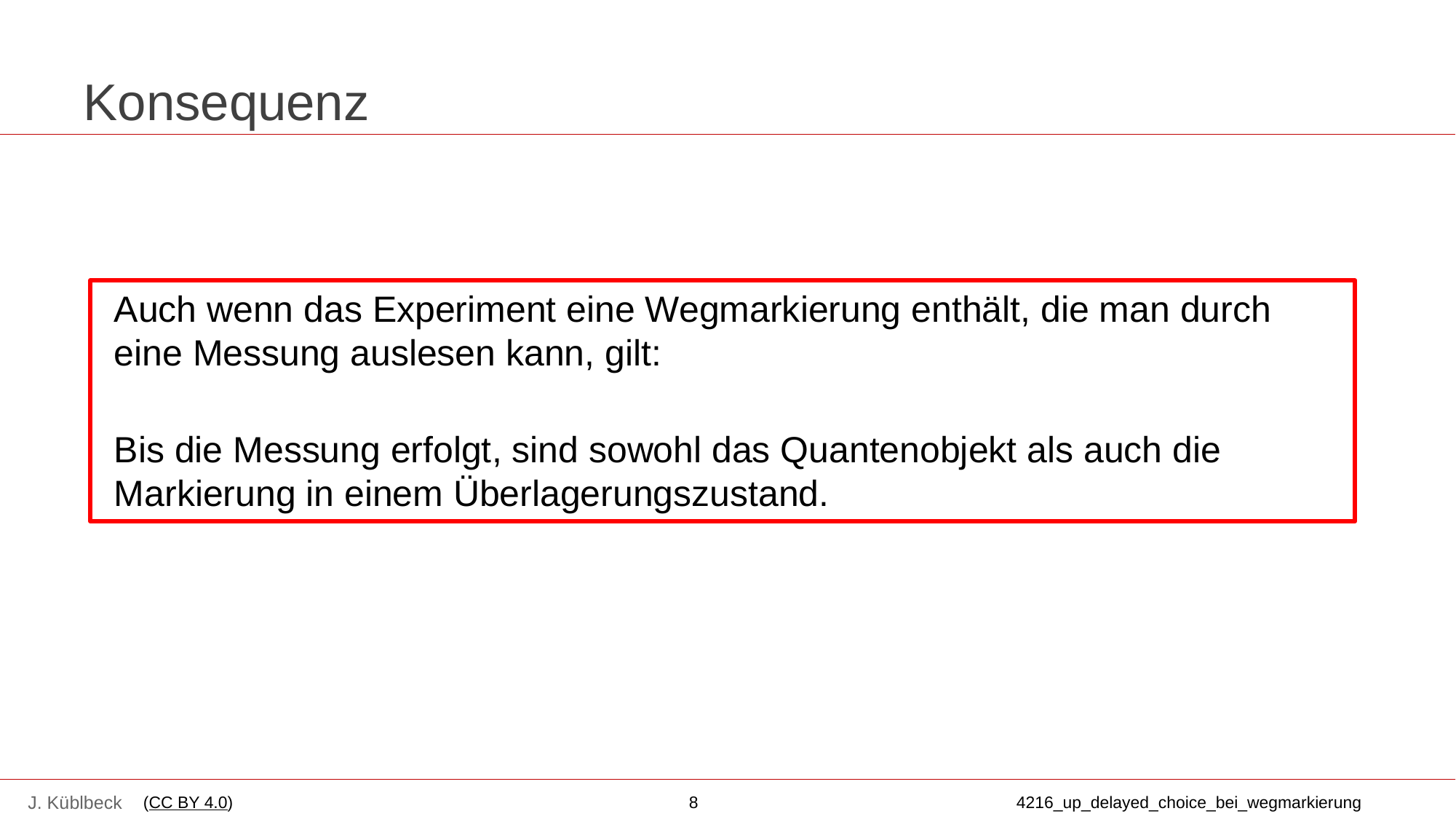

# Konsequenz
Auch wenn das Experiment eine Wegmarkierung enthält, die man durch eine Messung auslesen kann, gilt:

Bis die Messung erfolgt, sind sowohl das Quantenobjekt als auch die Markierung in einem Überlagerungszustand.